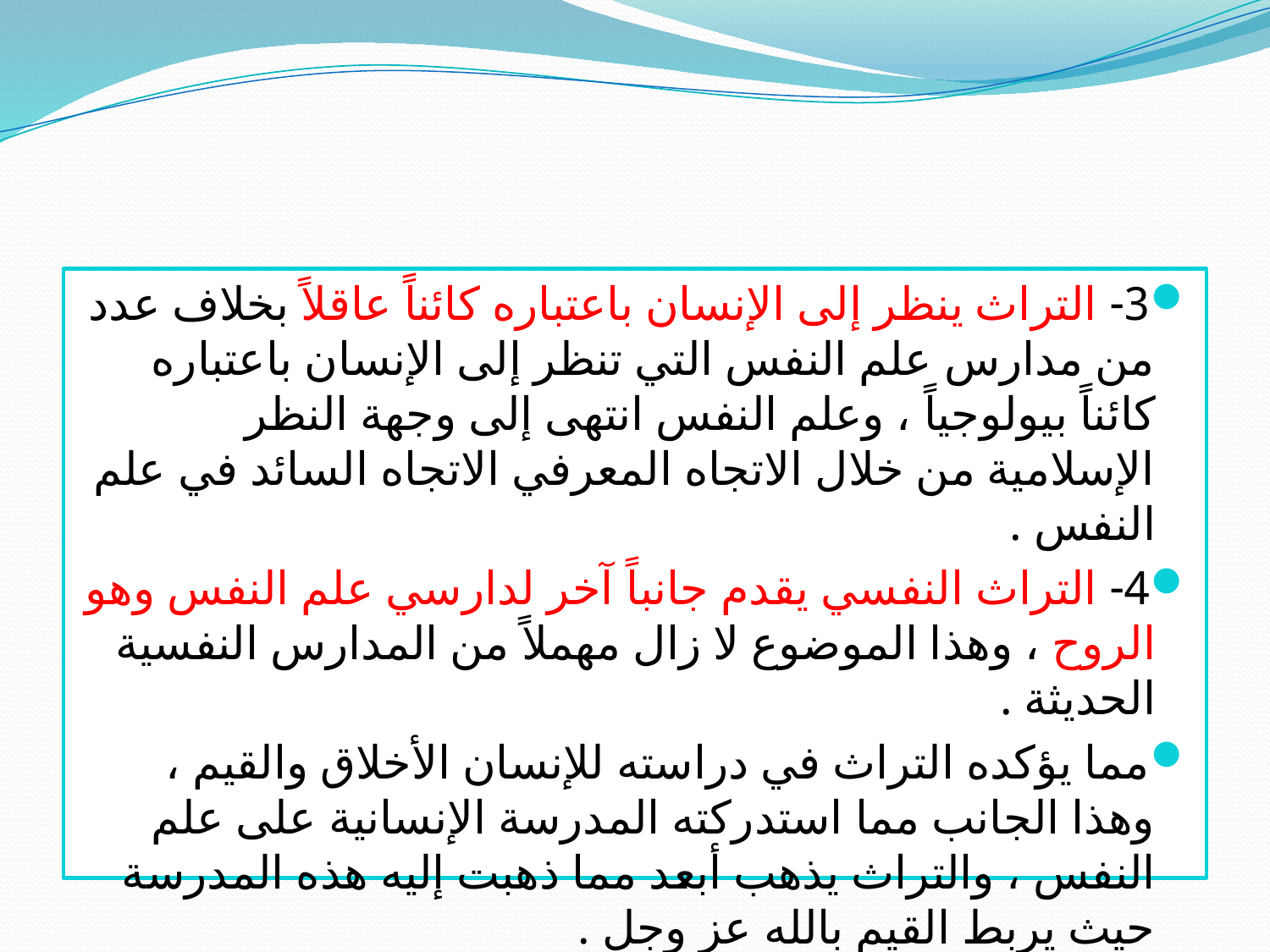

3- التراث ينظر إلى الإنسان باعتباره كائناً عاقلاً بخلاف عدد من مدارس علم النفس التي تنظر إلى الإنسان باعتباره كائناً بيولوجياً ، وعلم النفس انتهى إلى وجهة النظر الإسلامية من خلال الاتجاه المعرفي الاتجاه السائد في علم النفس .
4- التراث النفسي يقدم جانباً آخر لدارسي علم النفس وهو الروح ، وهذا الموضوع لا زال مهملاً من المدارس النفسية الحديثة .
مما يؤكده التراث في دراسته للإنسان الأخلاق والقيم ، وهذا الجانب مما استدركته المدرسة الإنسانية على علم النفس ، والتراث يذهب أبعد مما ذهبت إليه هذه المدرسة حيث يربط القيم بالله عز وجل .